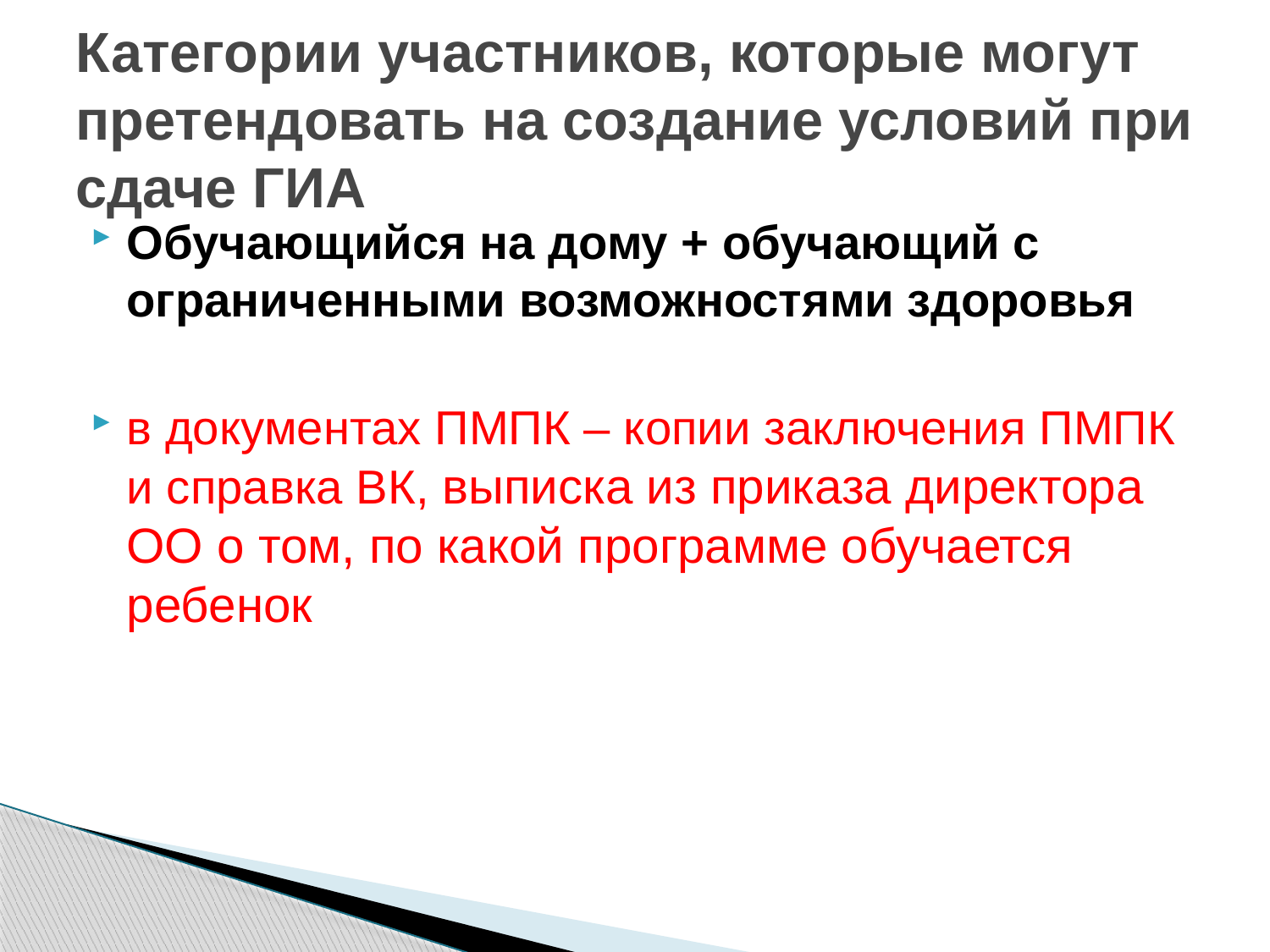

# Категории участников, которые могут претендовать на создание условий при сдаче ГИА
Обучающийся на дому + обучающий с ограниченными возможностями здоровья

в документах ПМПК – копии заключения ПМПК и справка ВК, выписка из приказа директора ОО о том, по какой программе обучается ребенок